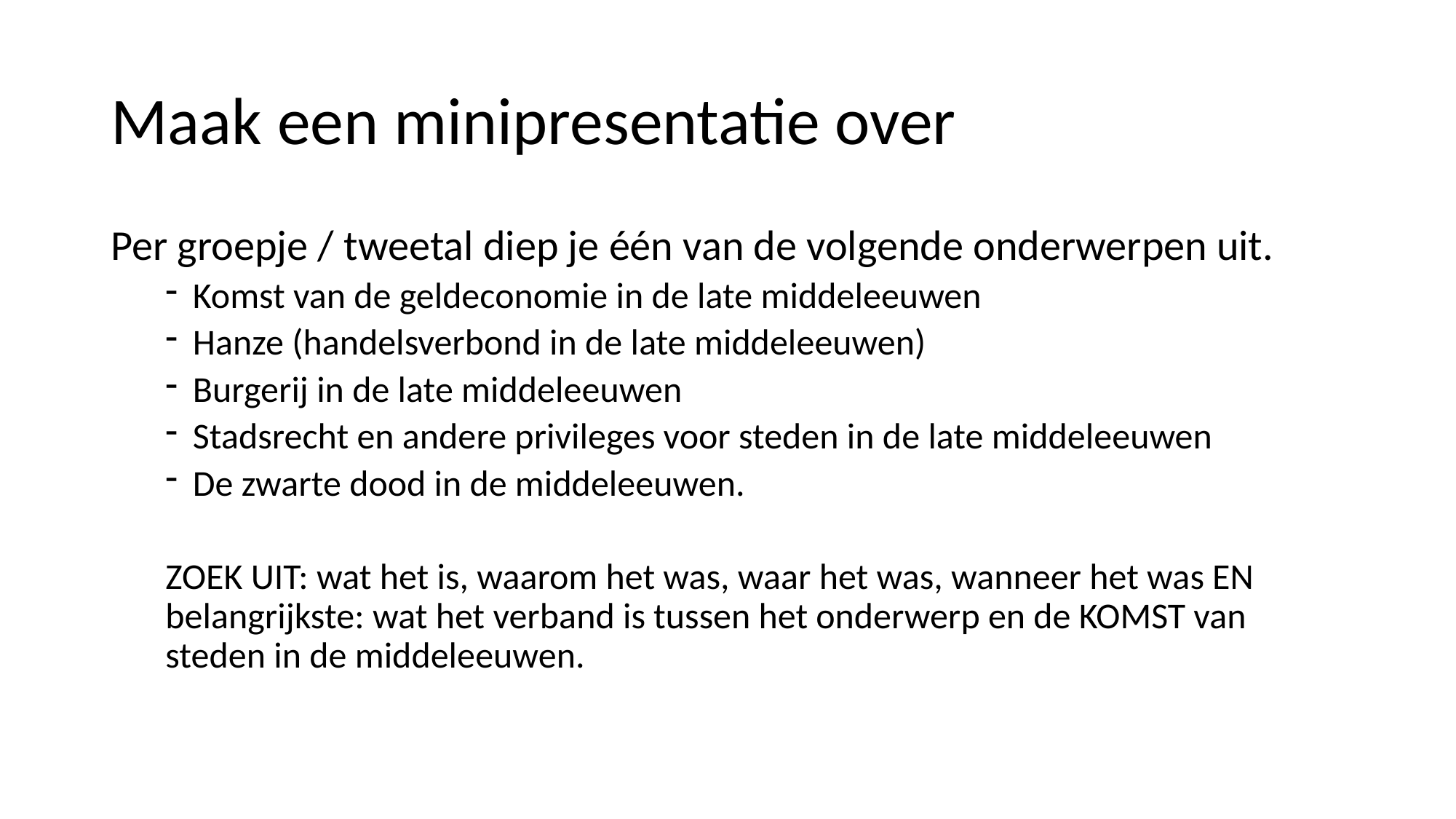

# Maak een minipresentatie over
Per groepje / tweetal diep je één van de volgende onderwerpen uit.
Komst van de geldeconomie in de late middeleeuwen
Hanze (handelsverbond in de late middeleeuwen)
Burgerij in de late middeleeuwen
Stadsrecht en andere privileges voor steden in de late middeleeuwen
De zwarte dood in de middeleeuwen.

ZOEK UIT: wat het is, waarom het was, waar het was, wanneer het was EN belangrijkste: wat het verband is tussen het onderwerp en de KOMST van steden in de middeleeuwen.